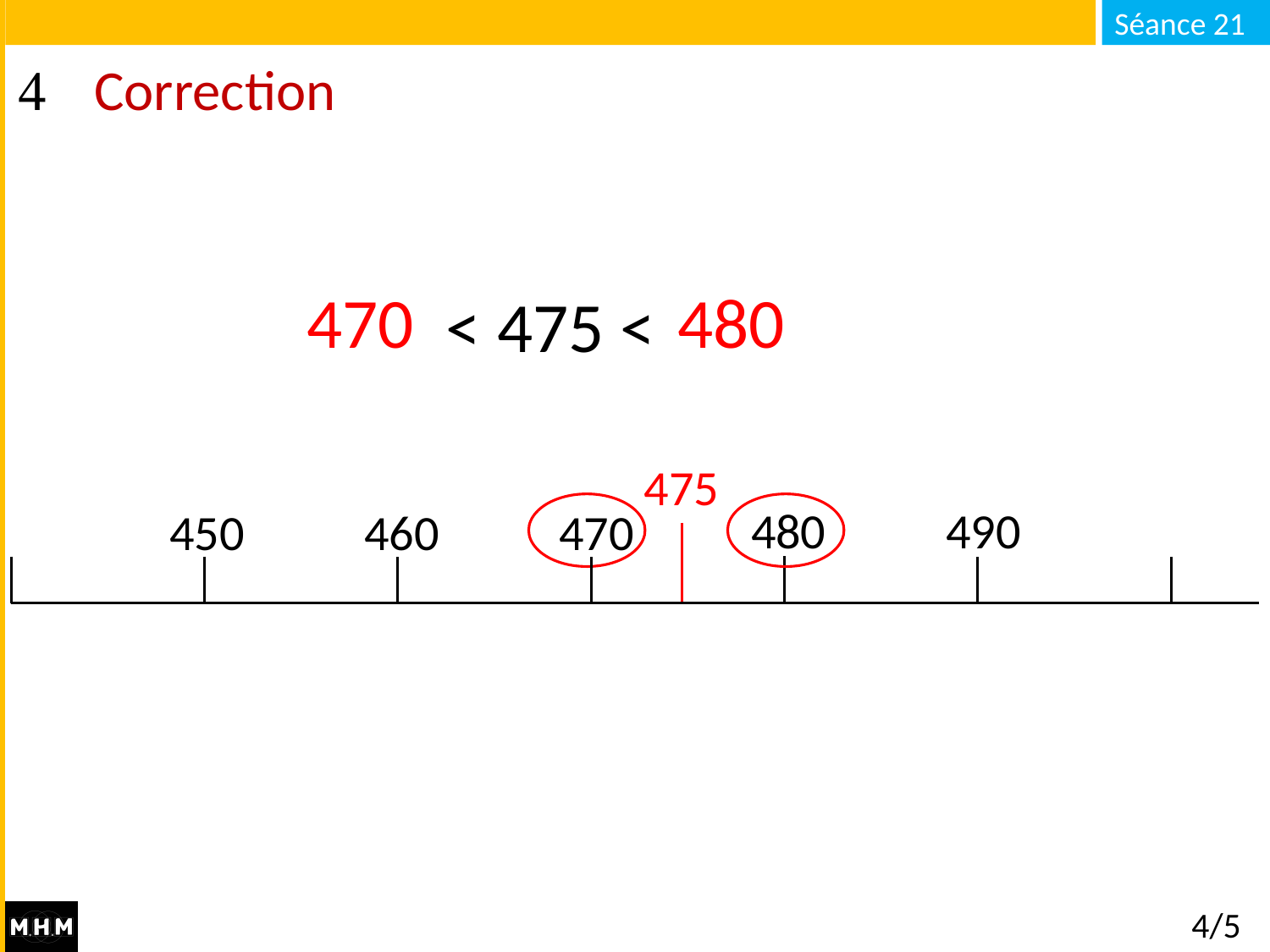

# Correction
470
480
… < 475 < …
475
480
490
450
460
470

4/5